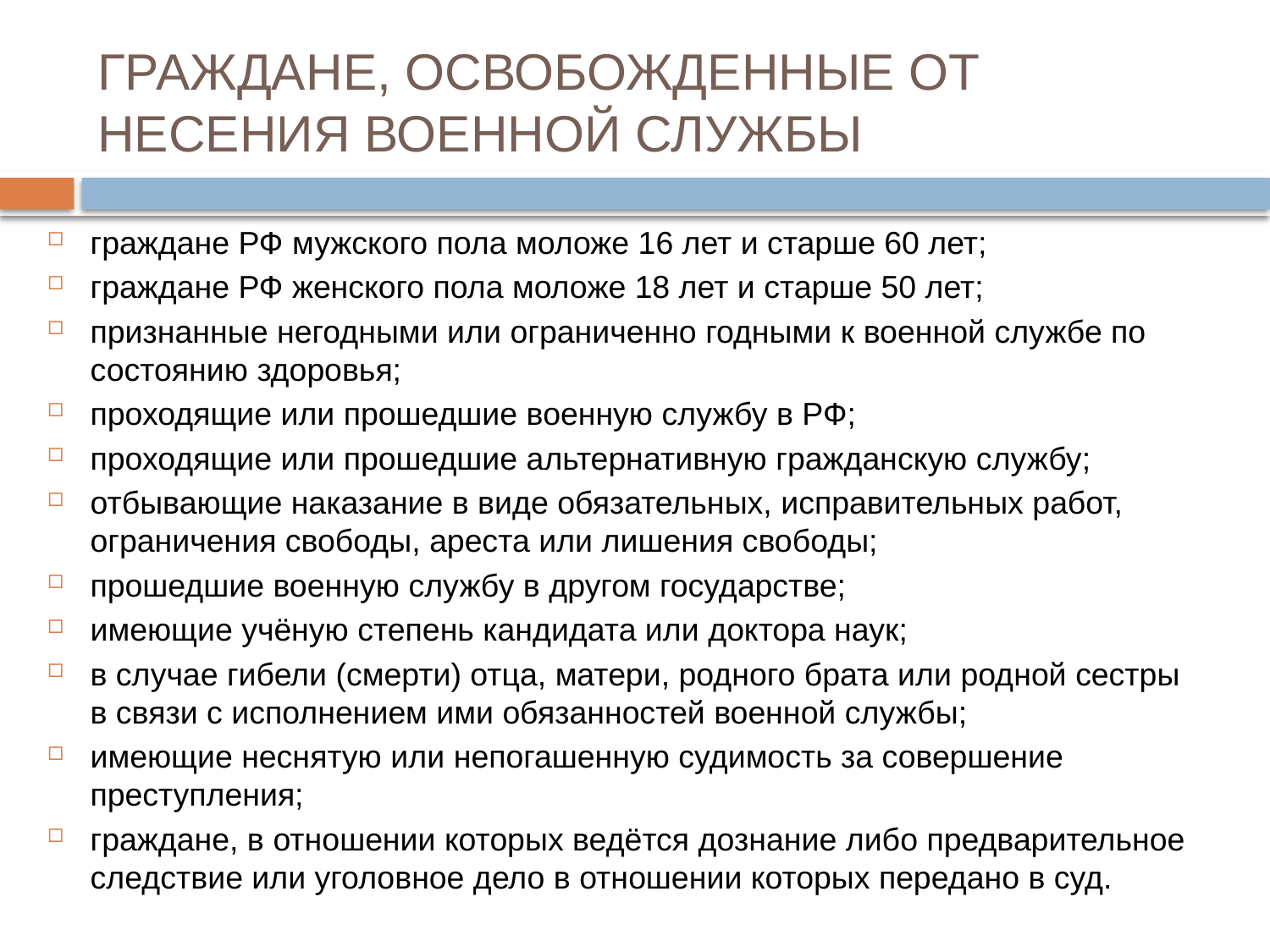

# ГРАЖДАНЕ, ОСВОБОЖДЕННЫЕ ОТ НЕСЕНИЯ ВОЕННОЙ СЛУЖБЫ
граждане РФ мужского пола моложе 16 лет и старше 60 лет;
граждане РФ женского пола моложе 18 лет и старше 50 лет;
признанные негодными или ограниченно годными к военной службе по состоянию здоровья;
проходящие или прошедшие военную службу в РФ;
проходящие или прошедшие альтернативную гражданскую службу;
отбывающие наказание в виде обязательных, исправительных работ, ограничения свободы, ареста или лишения свободы;
прошедшие военную службу в другом государстве;
имеющие учёную степень кандидата или доктора наук;
в случае гибели (смерти) отца, матери, родного брата или родной сестры в связи с исполнением ими обязанностей военной службы;
имеющие неснятую или непогашенную судимость за совершение преступления;
граждане, в отношении которых ведётся дознание либо предварительное следствие или уголовное дело в отношении которых передано в суд.